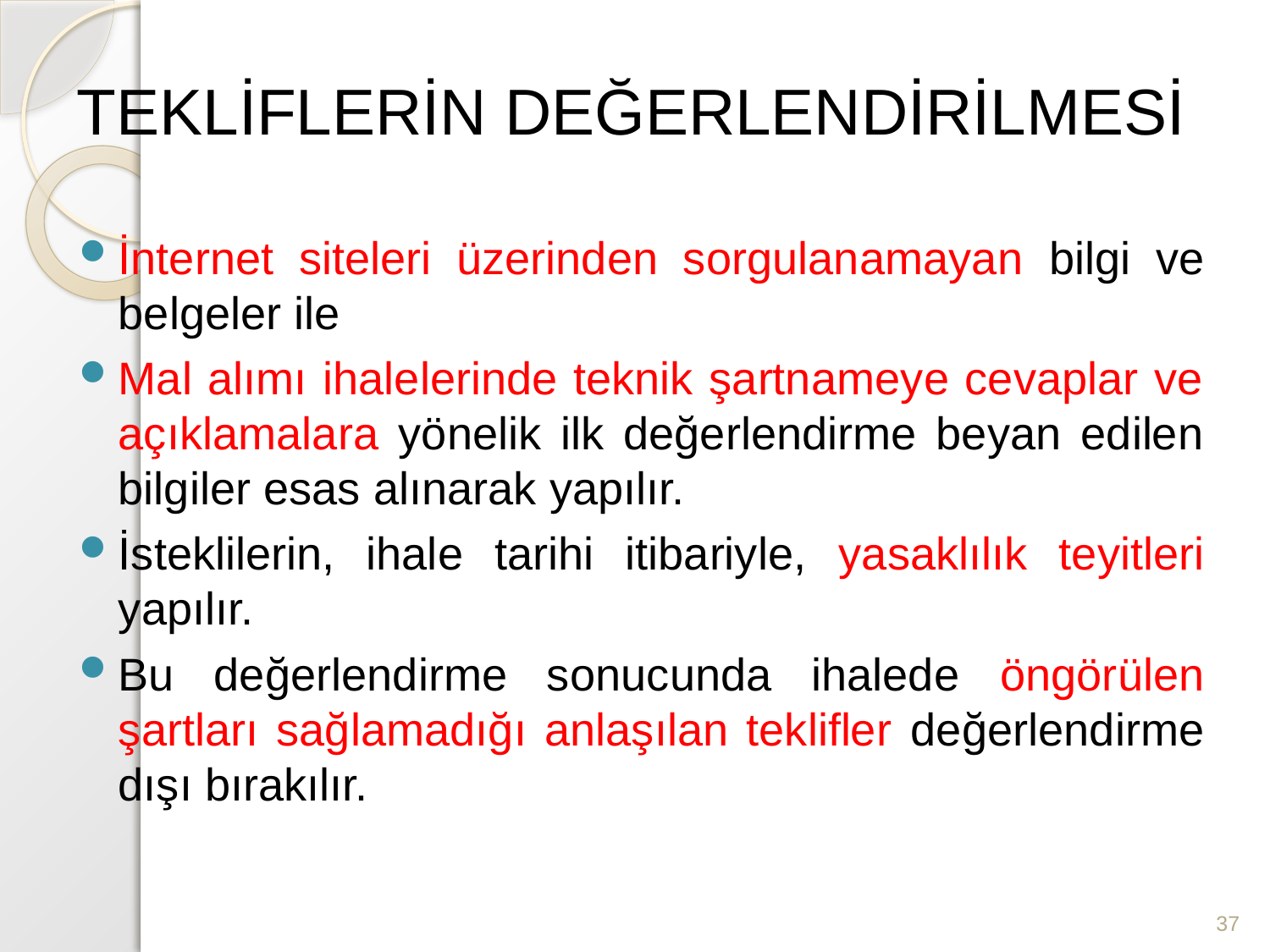

# TEKLİFLERİN DEĞERLENDİRİLMESİ
İnternet siteleri üzerinden sorgulanamayan bilgi ve belgeler ile
Mal alımı ihalelerinde teknik şartnameye cevaplar ve açıklamalara yönelik ilk değerlendirme beyan edilen bilgiler esas alınarak yapılır.
İsteklilerin, ihale tarihi itibariyle, yasaklılık teyitleri yapılır.
Bu değerlendirme sonucunda ihalede öngörülen şartları sağlamadığı anlaşılan teklifler değerlendirme dışı bırakılır.

37